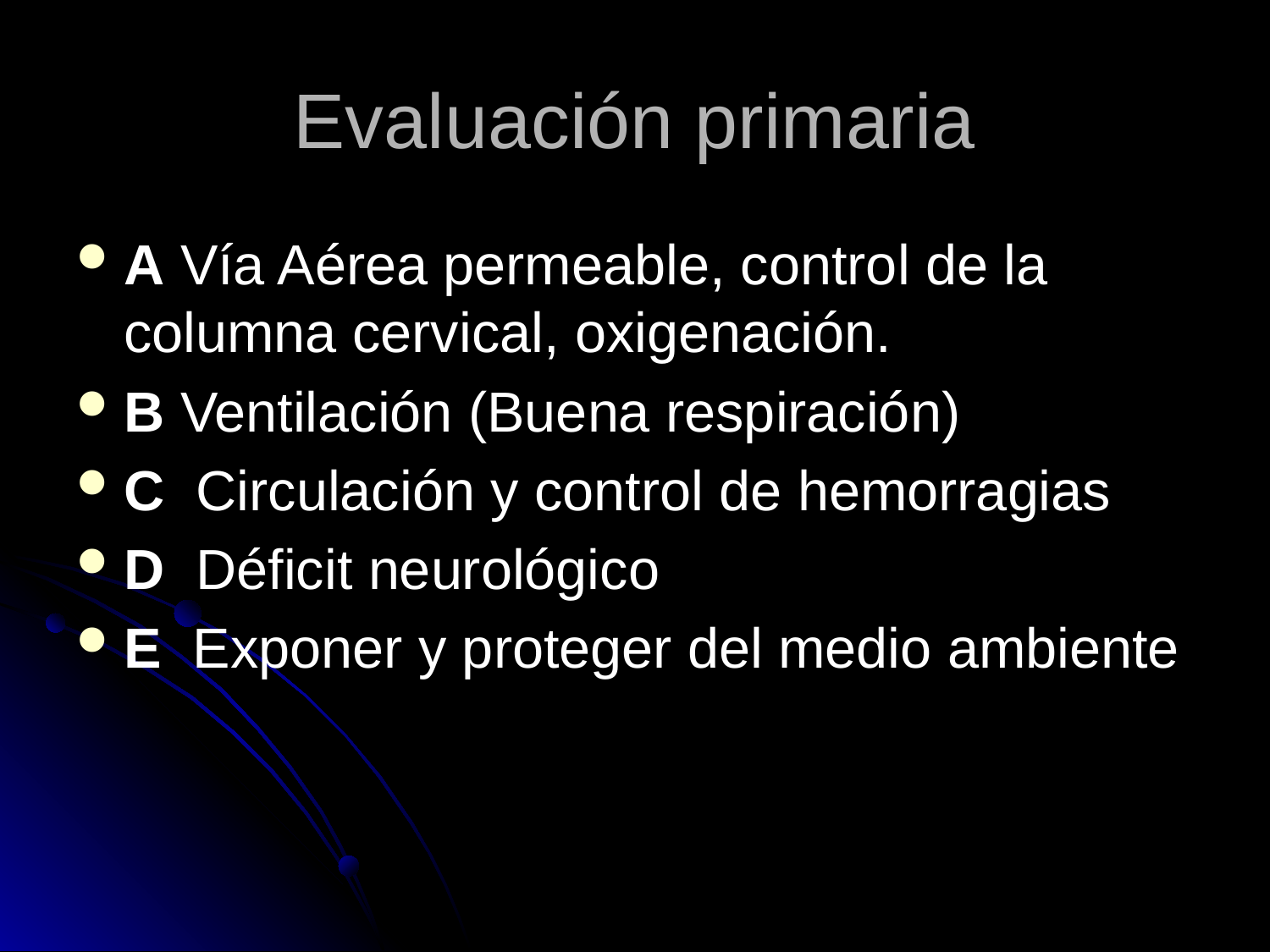

# Evaluación primaria
A Vía Aérea permeable, control de la columna cervical, oxigenación.
B Ventilación (Buena respiración)
C  Circulación y control de hemorragias
D  Déficit neurológico
E  Exponer y proteger del medio ambiente